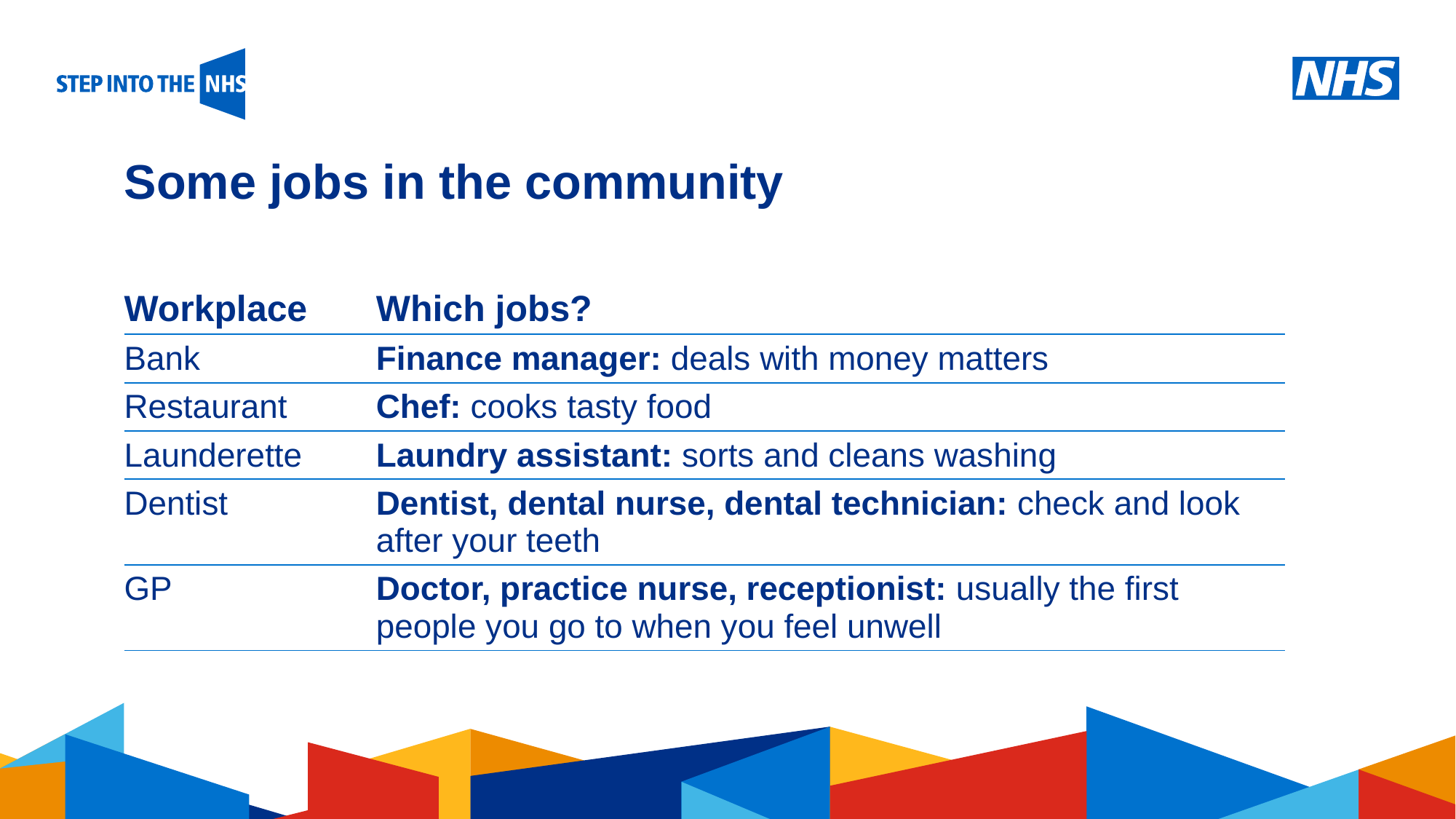

# Some jobs in the community
| Workplace | Which jobs? |
| --- | --- |
| Bank | Finance manager: deals with money matters |
| Restaurant | Chef: cooks tasty food |
| Launderette | Laundry assistant: sorts and cleans washing |
| Dentist | Dentist, dental nurse, dental technician: check and look after your teeth |
| GP | Doctor, practice nurse, receptionist: usually the first people you go to when you feel unwell |